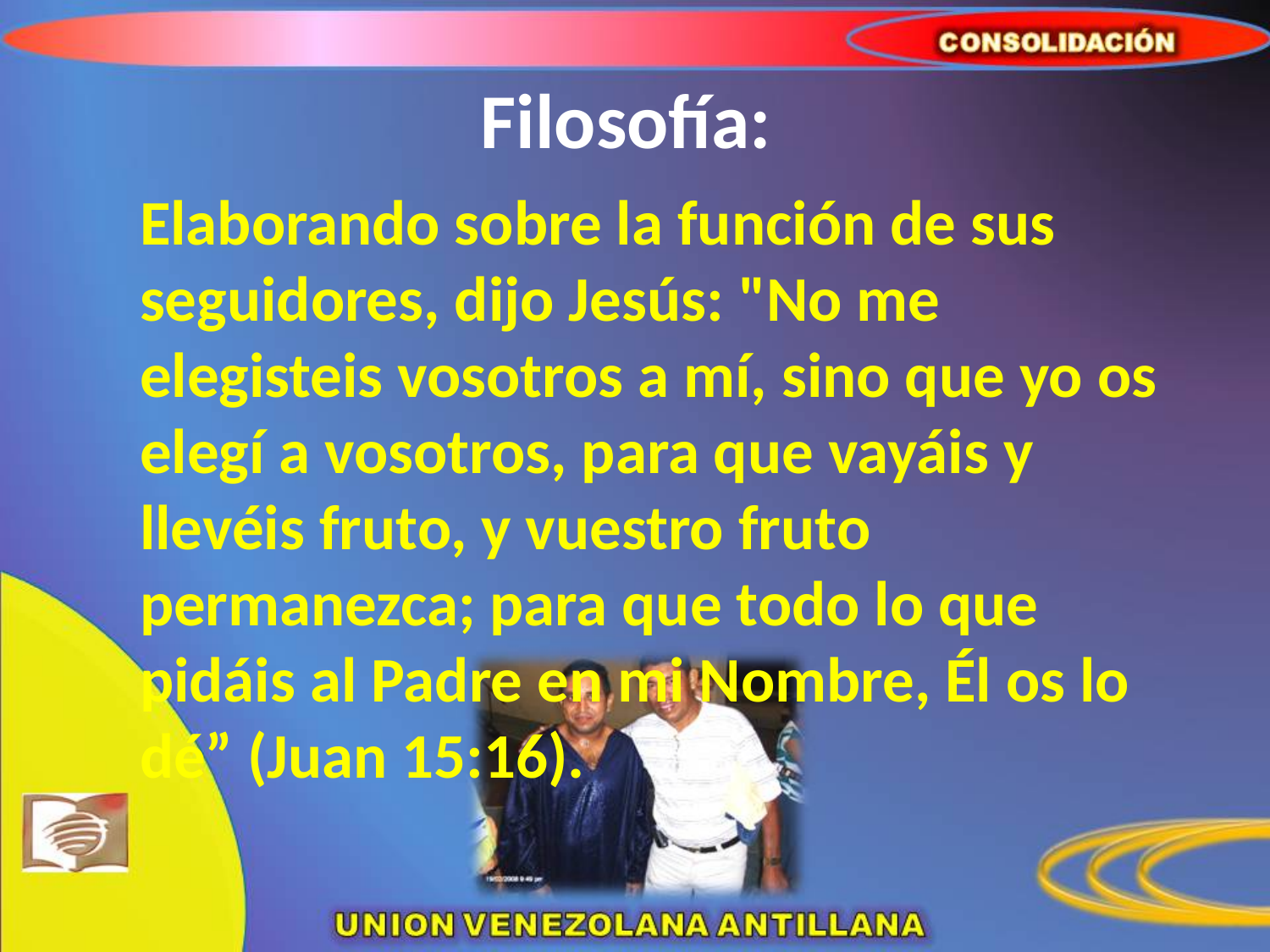

# Filosofía:
	Elaborando sobre la función de sus seguidores, dijo Jesús: "No me elegisteis vosotros a mí, sino que yo os elegí a vosotros, para que vayáis y llevéis fruto, y vuestro fruto permanezca; para que todo lo que pidáis al Padre en mi Nombre, Él os lo dé” (Juan 15:16).